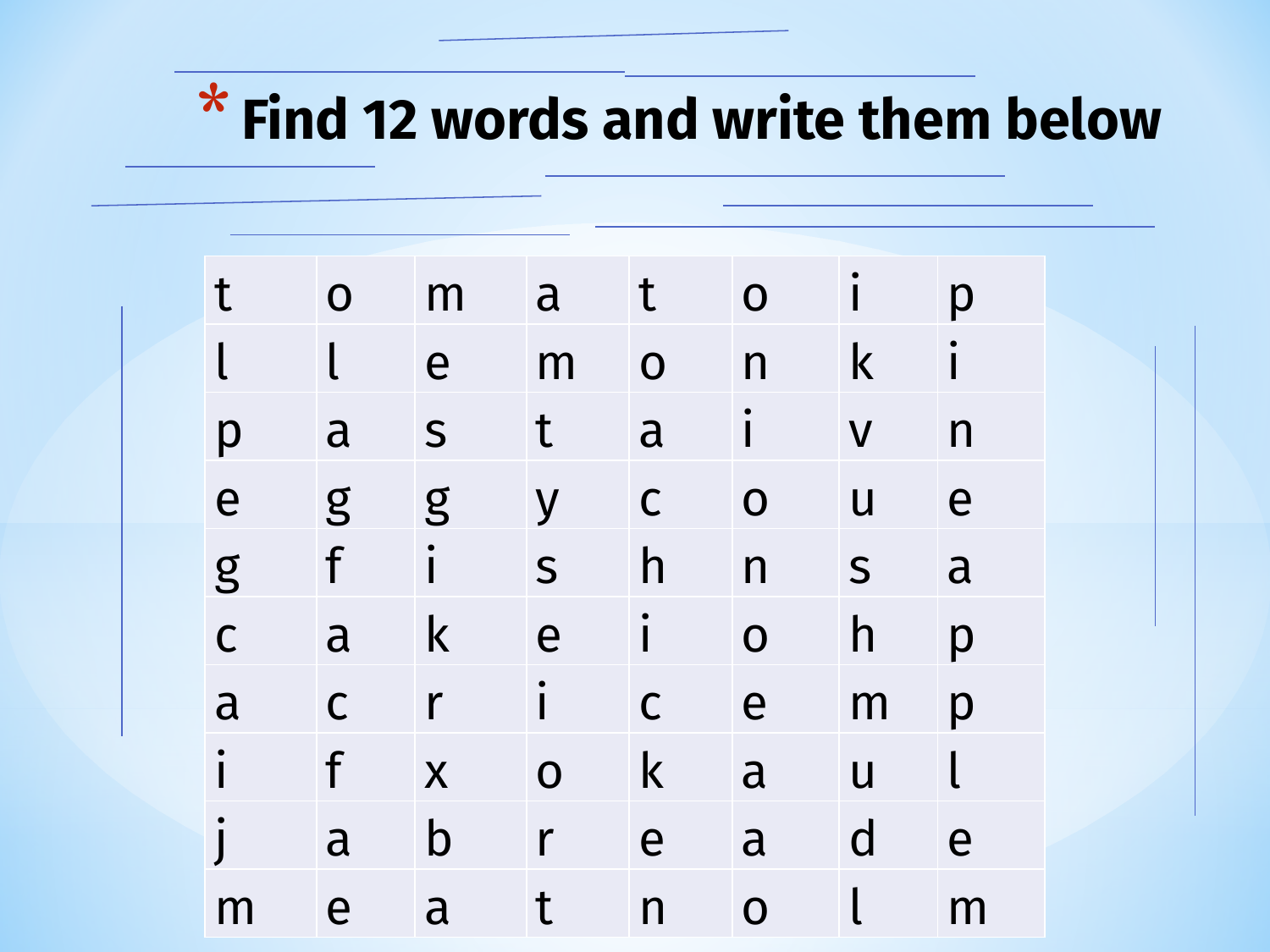

# Find 12 words and write them below
| t | o | m | a | t | o | i | p |
| --- | --- | --- | --- | --- | --- | --- | --- |
| l | l | e | m | o | n | k | i |
| p | a | s | t | a | i | v | n |
| e | g | g | y | c | o | u | e |
| g | f | i | s | h | n | s | a |
| c | a | k | e | i | o | h | p |
| a | c | r | i | c | e | m | p |
| i | f | x | o | k | a | u | l |
| j | a | b | r | e | a | d | e |
| m | e | a | t | n | o | l | m |